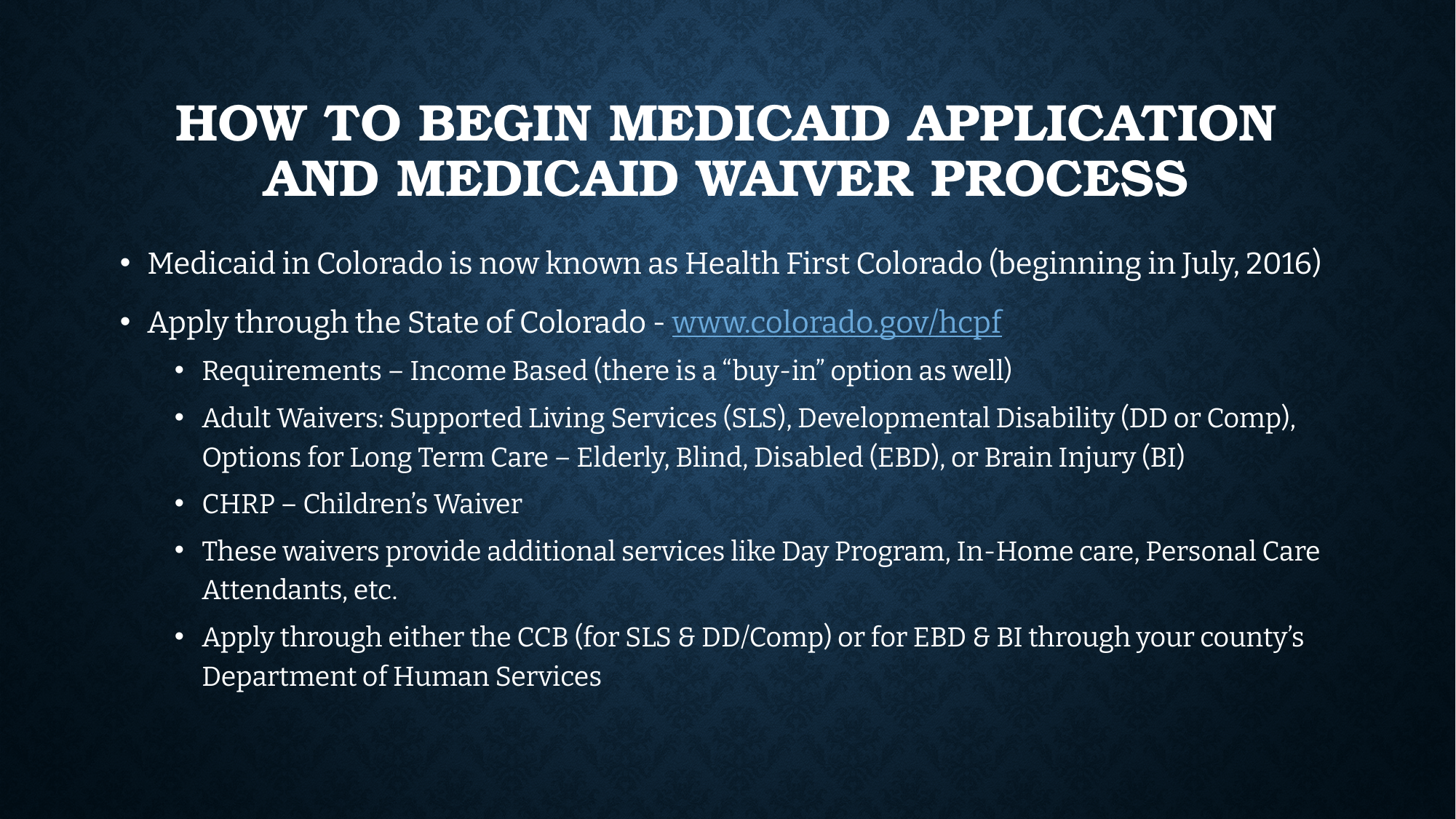

# How to begin Medicaid application and Medicaid waiver process
Medicaid in Colorado is now known as Health First Colorado (beginning in July, 2016)
Apply through the State of Colorado - www.colorado.gov/hcpf
Requirements – Income Based (there is a “buy-in” option as well)
Adult Waivers: Supported Living Services (SLS), Developmental Disability (DD or Comp), Options for Long Term Care – Elderly, Blind, Disabled (EBD), or Brain Injury (BI)
CHRP – Children’s Waiver
These waivers provide additional services like Day Program, In-Home care, Personal Care Attendants, etc.
Apply through either the CCB (for SLS & DD/Comp) or for EBD & BI through your county’s Department of Human Services